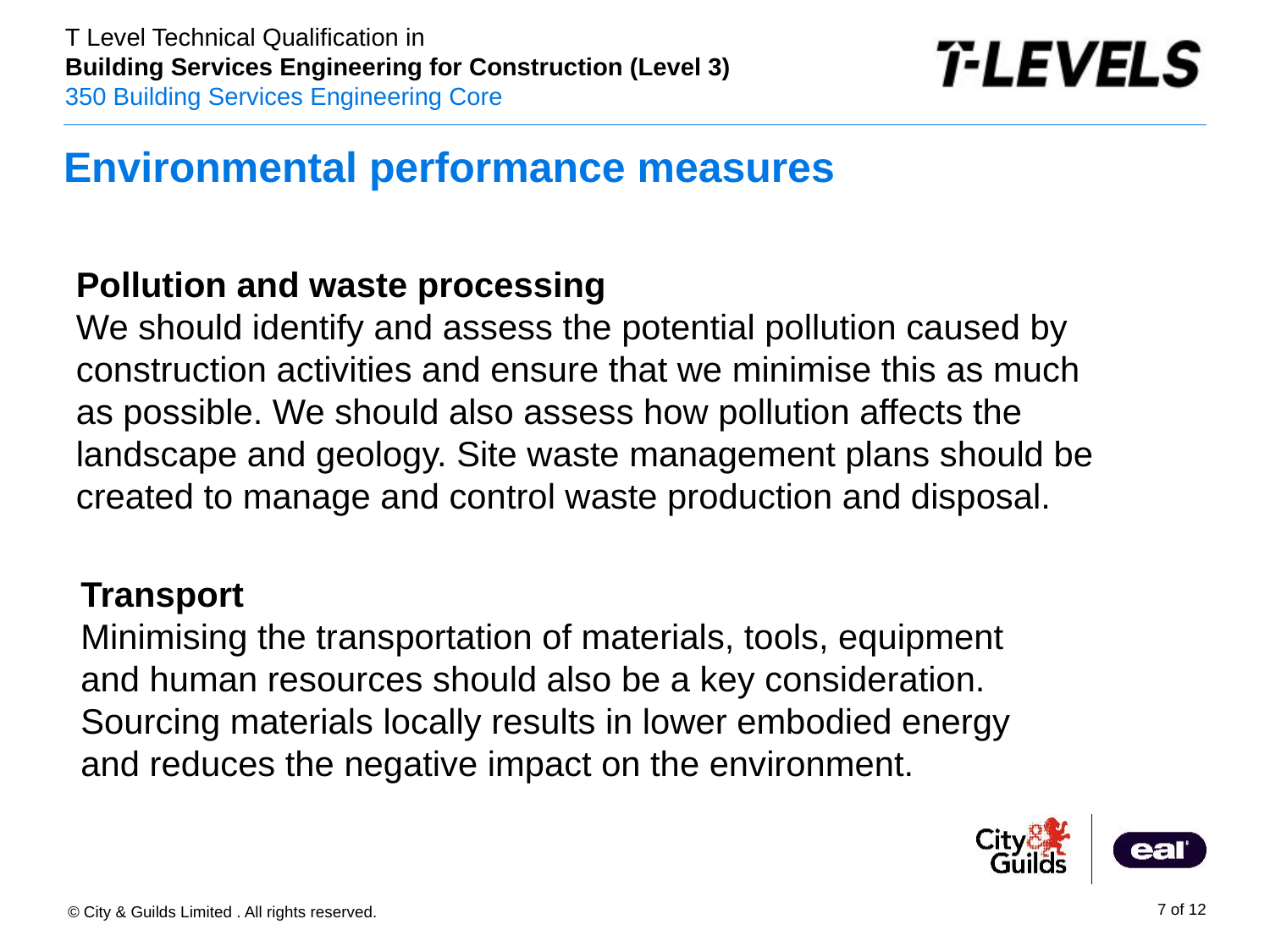

# Environmental performance measures
Pollution and waste processing
We should identify and assess the potential pollution caused by construction activities and ensure that we minimise this as much as possible. We should also assess how pollution affects the landscape and geology. Site waste management plans should be created to manage and control waste production and disposal.

Transport
Minimising the transportation of materials, tools, equipment and human resources should also be a key consideration. Sourcing materials locally results in lower embodied energy and reduces the negative impact on the environment.